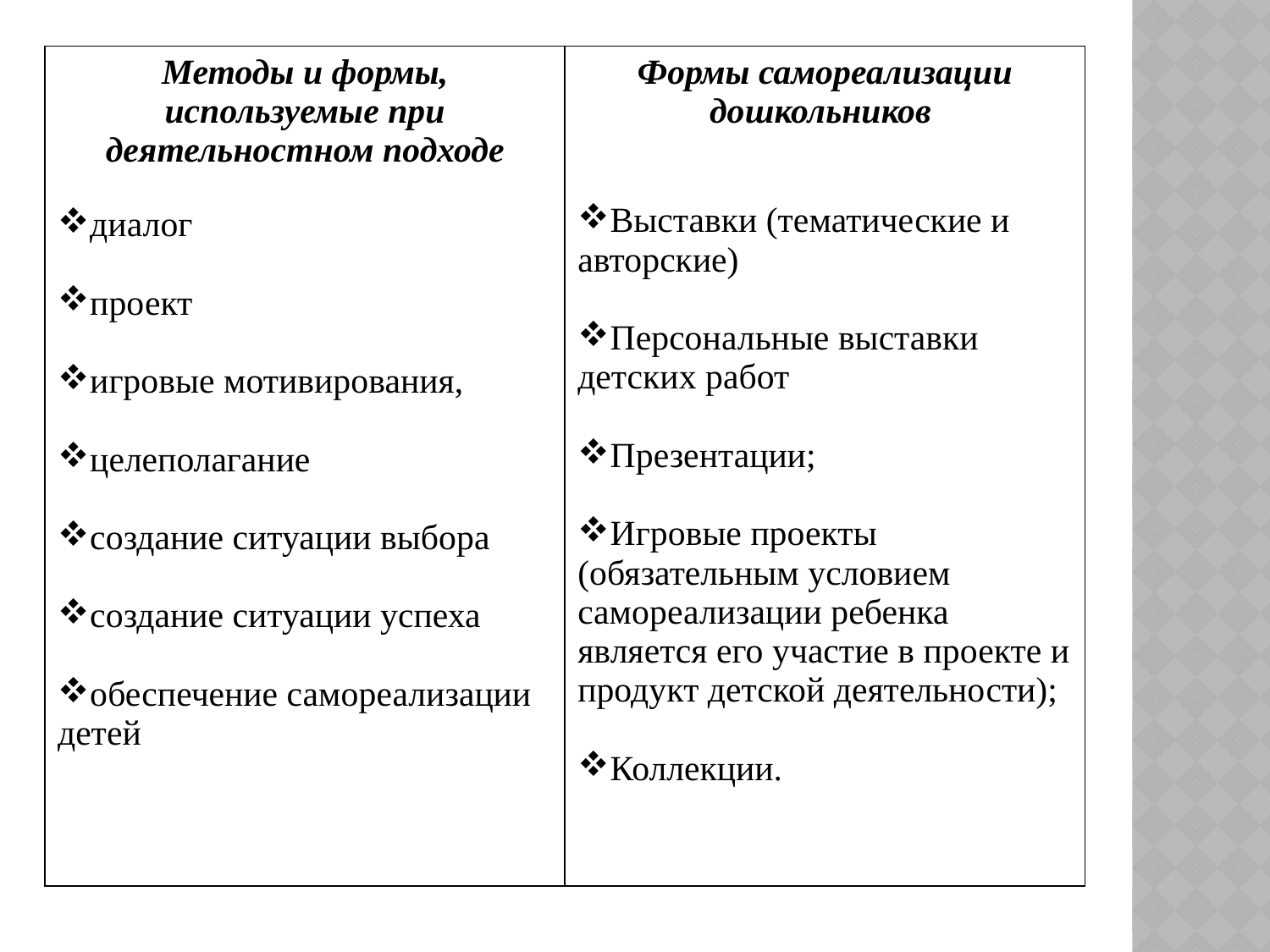

#
| Методы и формы, используемые при деятельностном подходе диалог проект игровые мотивирования, целеполагание создание ситуации выбора создание ситуации успеха обеспечение самореализации детей | Формы самореализации дошкольников Выставки (тематические и авторские) Персональные выставки детских работ Презентации; Игровые проекты (обязательным условием самореализации ребенка является его участие в проекте и продукт детской деятельности); Коллекции. |
| --- | --- |